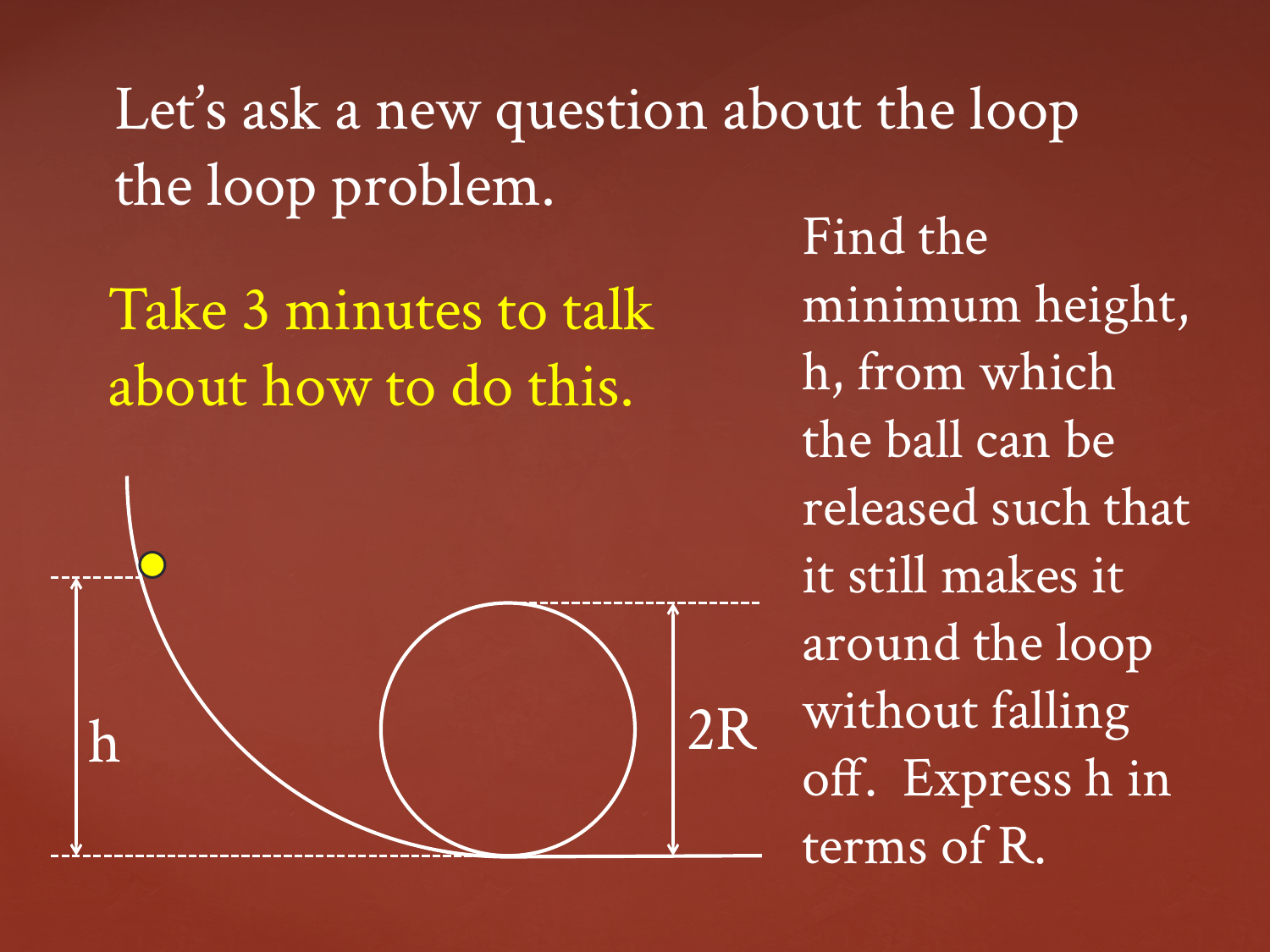

# Let’s ask a new question about the loop the loop problem.

Find the minimum height, h, from which the ball can be released such that it still makes it around the loop without falling off.  Express h in terms of R.
Take 3 minutes to talk about how to do this.

2R
h